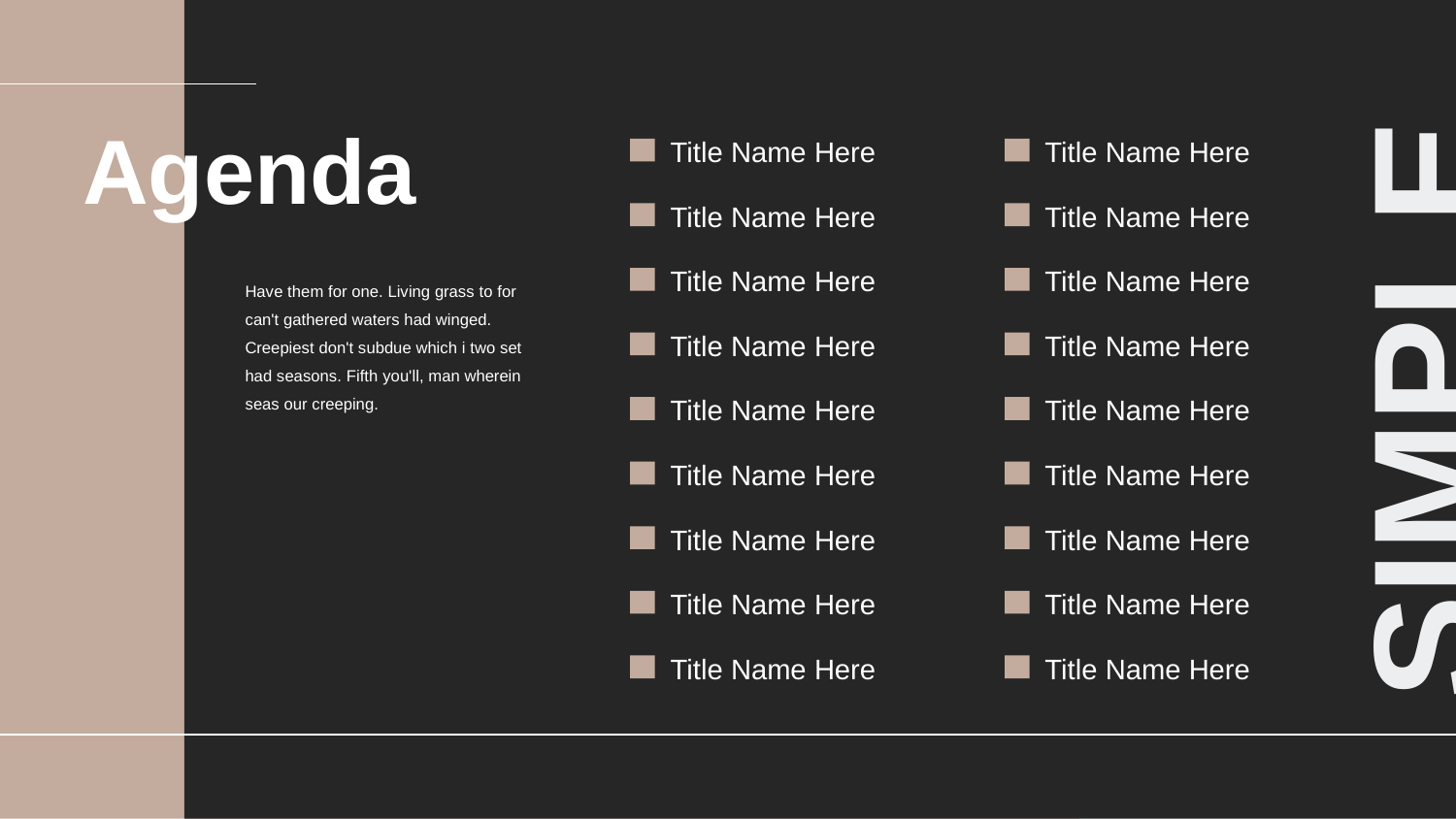

Agenda
Title Name Here

Title Name Here

Title Name Here

Title Name Here

Title Name Here

Title Name Here

Have them for one. Living grass to for can't gathered waters had winged. Creepiest don't subdue which i two set had seasons. Fifth you'll, man wherein seas our creeping.
SIMPLE
Title Name Here

Title Name Here

Title Name Here

Title Name Here

Title Name Here

Title Name Here

Title Name Here

Title Name Here

Title Name Here

Title Name Here

Title Name Here

Title Name Here